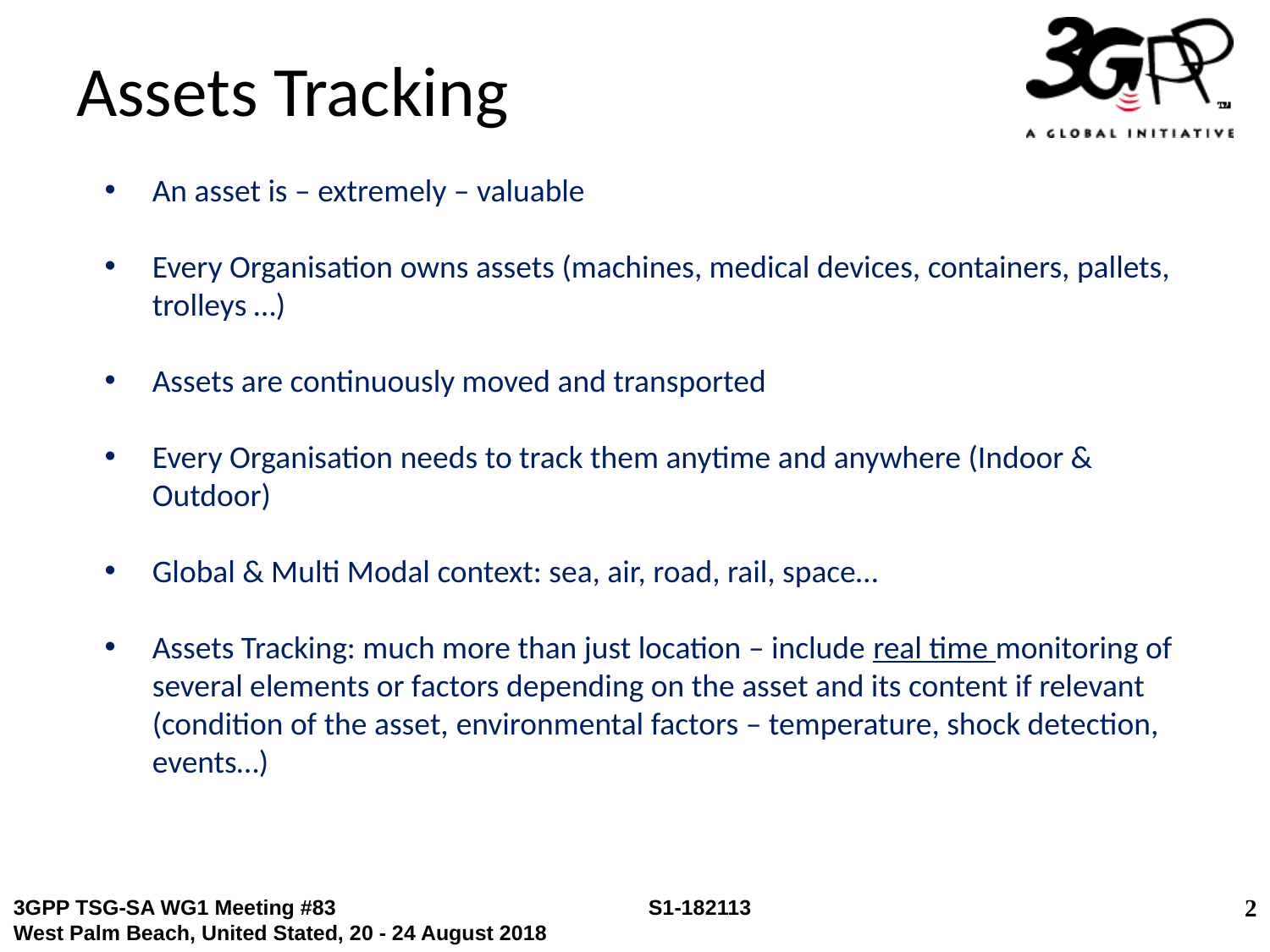

# Assets Tracking
An asset is – extremely – valuable

Every Organisation owns assets (machines, medical devices, containers, pallets, trolleys …)

Assets are continuously moved and transported

Every Organisation needs to track them anytime and anywhere (Indoor & Outdoor)

Global & Multi Modal context: sea, air, road, rail, space…

Assets Tracking: much more than just location – include real time monitoring of several elements or factors depending on the asset and its content if relevant (condition of the asset, environmental factors – temperature, shock detection, events…)
2